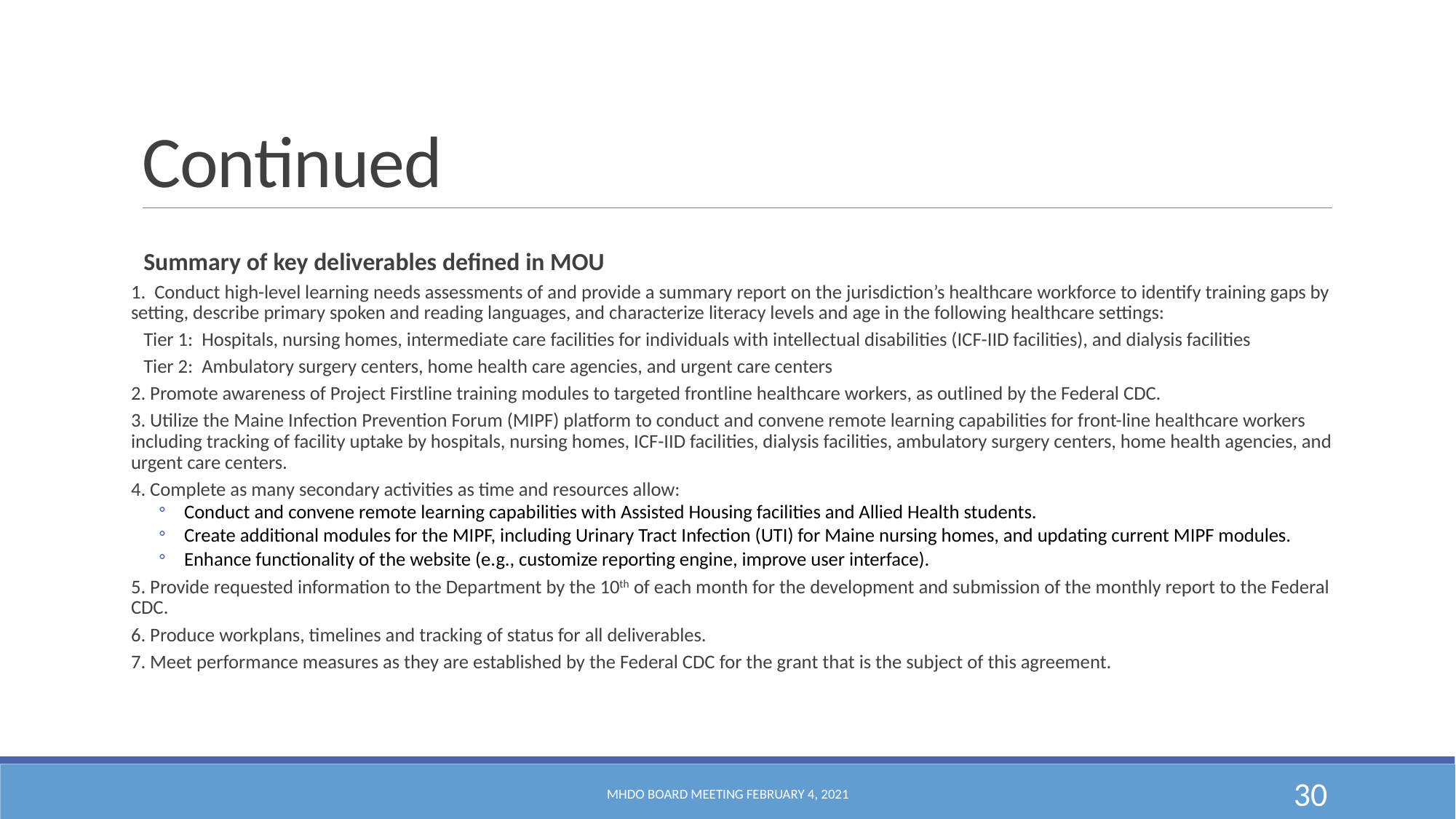

# Continued
Summary of key deliverables defined in MOU
1.  Conduct high-level learning needs assessments of and provide a summary report on the jurisdiction’s healthcare workforce to identify training gaps by setting, describe primary spoken and reading languages, and characterize literacy levels and age in the following healthcare settings:
Tier 1:  Hospitals, nursing homes, intermediate care facilities for individuals with intellectual disabilities (ICF-IID facilities), and dialysis facilities
Tier 2:  Ambulatory surgery centers, home health care agencies, and urgent care centers
2. Promote awareness of Project Firstline training modules to targeted frontline healthcare workers, as outlined by the Federal CDC.
3. Utilize the Maine Infection Prevention Forum (MIPF) platform to conduct and convene remote learning capabilities for front-line healthcare workers including tracking of facility uptake by hospitals, nursing homes, ICF-IID facilities, dialysis facilities, ambulatory surgery centers, home health agencies, and urgent care centers.
4. Complete as many secondary activities as time and resources allow:
Conduct and convene remote learning capabilities with Assisted Housing facilities and Allied Health students.
Create additional modules for the MIPF, including Urinary Tract Infection (UTI) for Maine nursing homes, and updating current MIPF modules.
Enhance functionality of the website (e.g., customize reporting engine, improve user interface).
5. Provide requested information to the Department by the 10th of each month for the development and submission of the monthly report to the Federal CDC.
6. Produce workplans, timelines and tracking of status for all deliverables.
7. Meet performance measures as they are established by the Federal CDC for the grant that is the subject of this agreement.

MHDO Board Meeting February 4, 2021
30